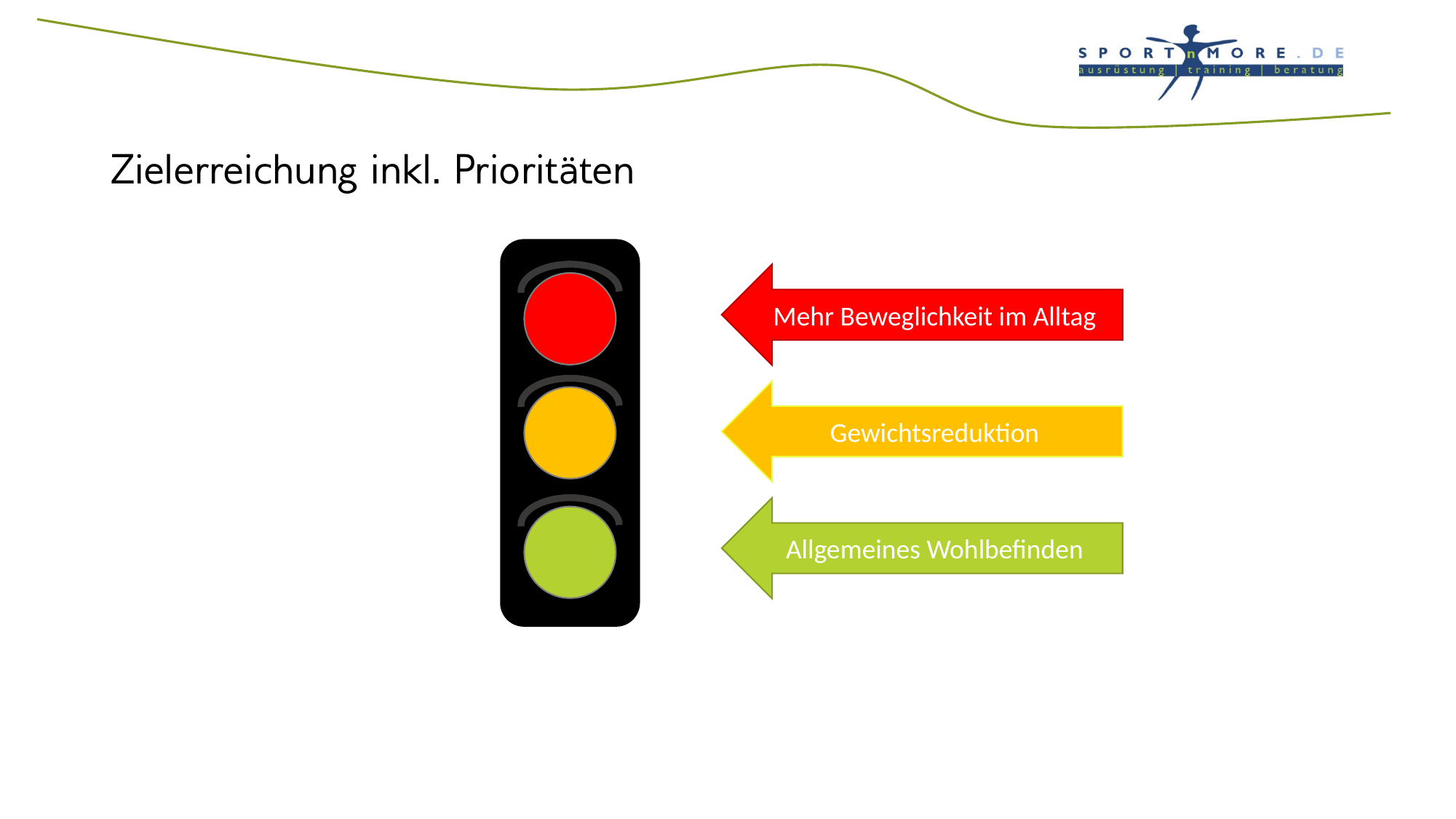

# Zielerreichung inkl. Prioritäten

Mehr Beweglichkeit im Alltag

Gewichtsreduktion

Allgemeines Wohlbefinden